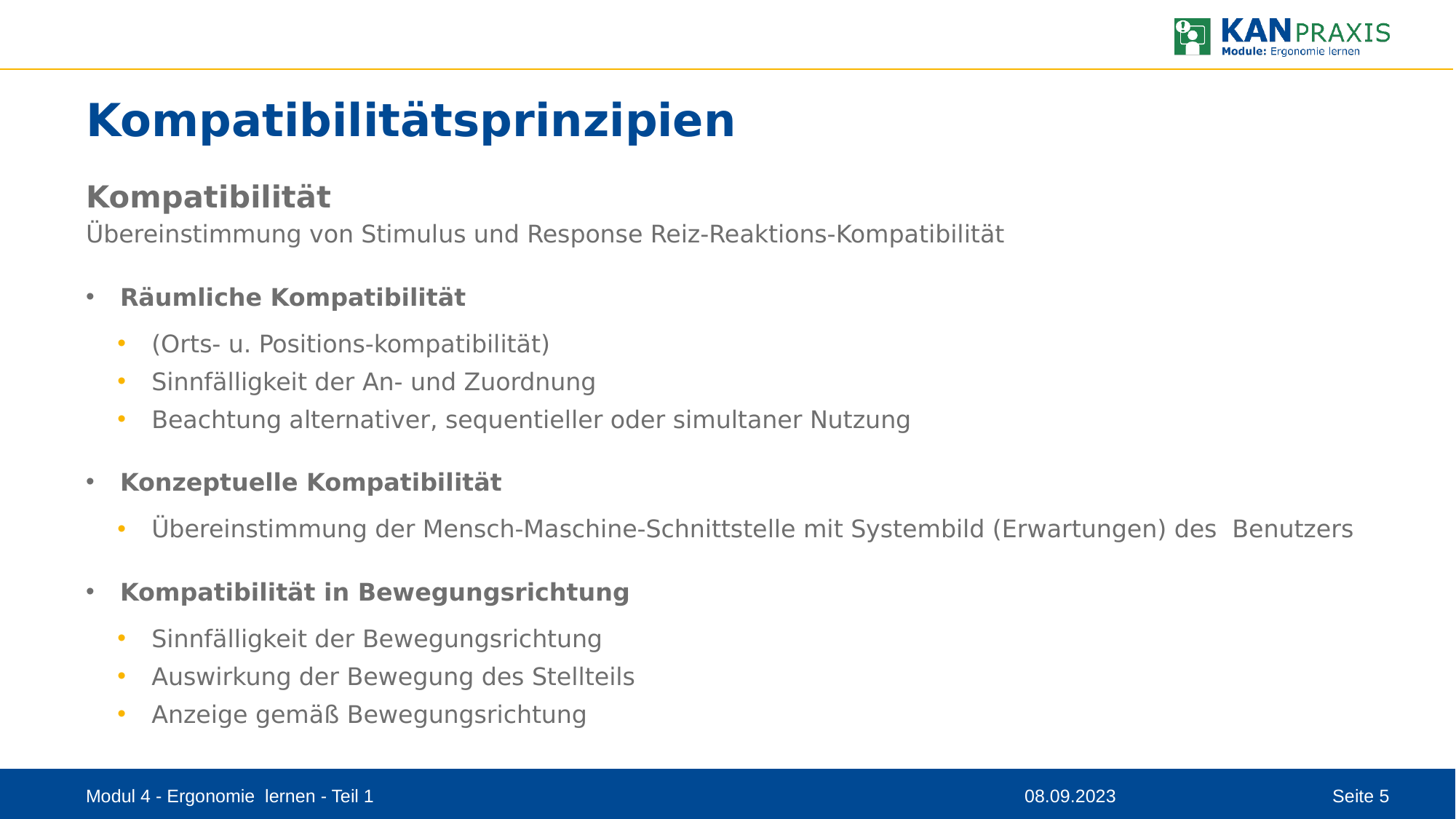

# Kompatibilitätsprinzipien
Kompatibilität
Übereinstimmung von Stimulus und Response Reiz-Reaktions-Kompatibilität

Räumliche Kompatibilität
(Orts- u. Positions-kompatibilität)
Sinnfälligkeit der An- und Zuordnung
Beachtung alternativer, sequentieller oder simultaner Nutzung

Konzeptuelle Kompatibilität
Übereinstimmung der Mensch-Maschine-Schnittstelle mit Systembild (Erwartungen) des  Benutzers

Kompatibilität in Bewegungsrichtung
Sinnfälligkeit der Bewegungsrichtung
Auswirkung der Bewegung des Stellteils
Anzeige gemäß Bewegungsrichtung

Modul 4 - Ergonomie  lernen - Teil 1
08.09.2023
Seite 5